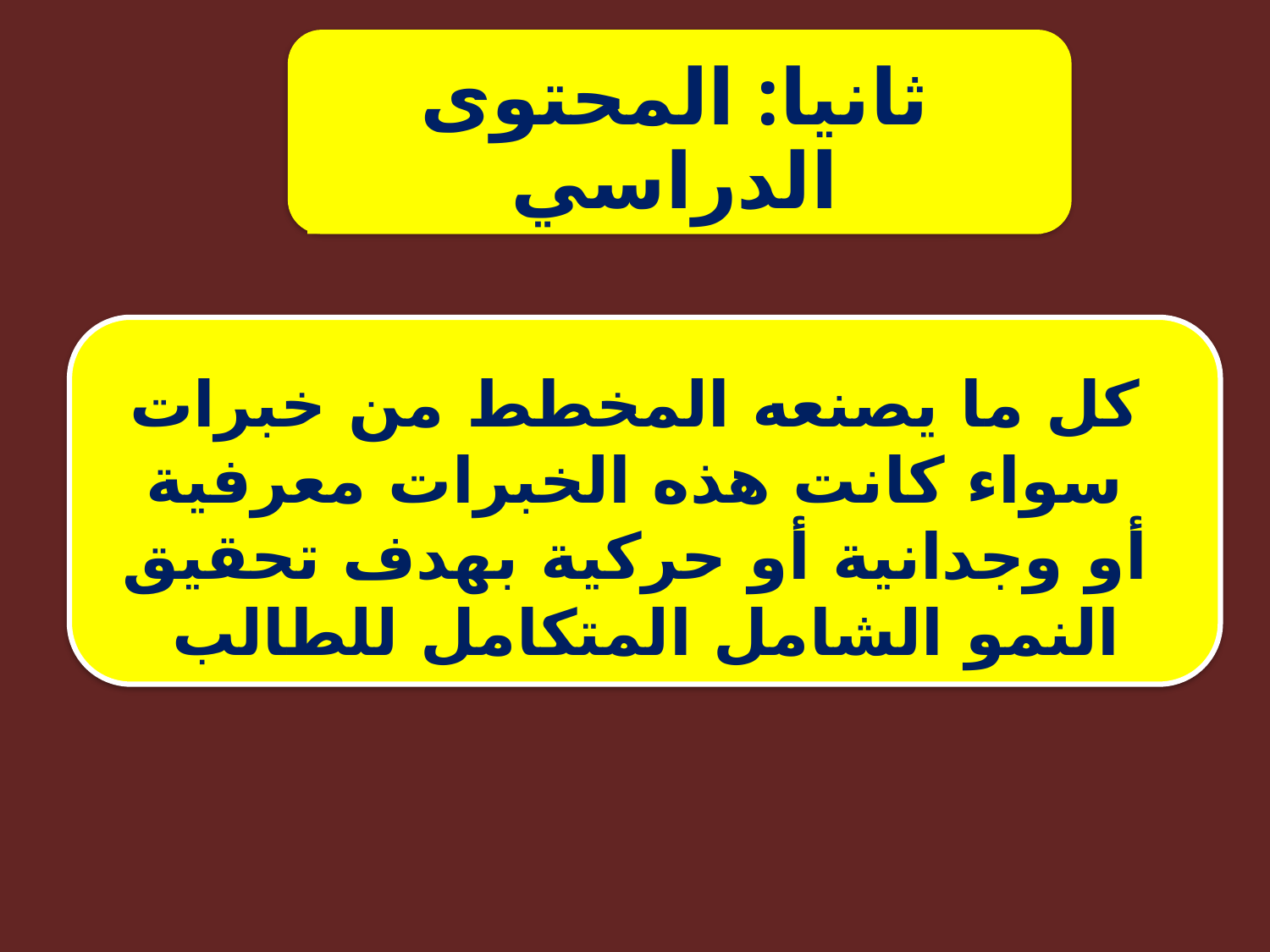

ثانيا: المحتوى الدراسي

كل ما يصنعه المخطط من خبرات سواء كانت هذه الخبرات معرفية أو وجدانية أو حركية بهدف تحقيق النمو الشامل المتكامل للطالب